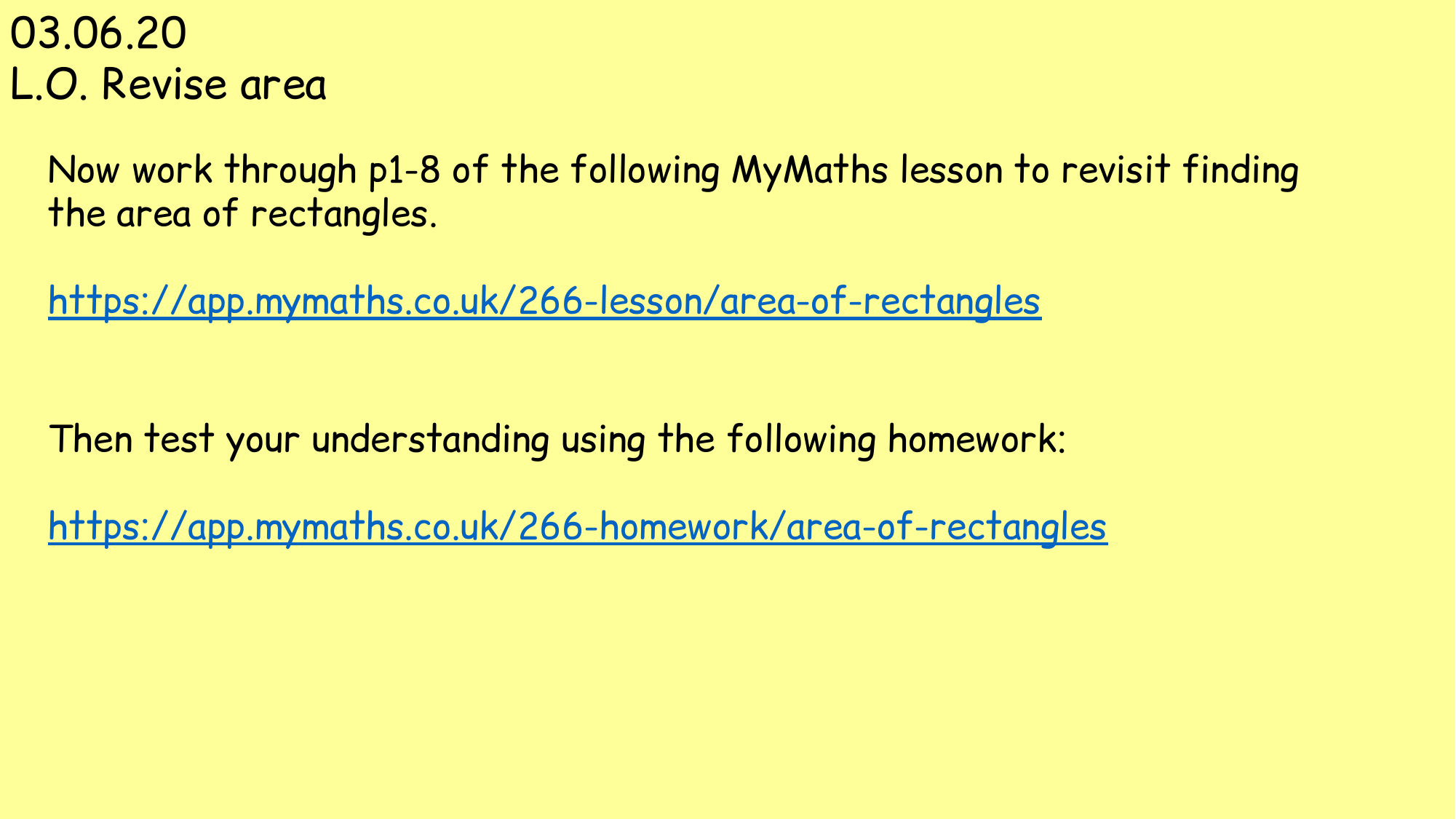

03.06.20
L.O. Revise area
Now work through p1-8 of the following MyMaths lesson to revisit finding the area of rectangles.

https://app.mymaths.co.uk/266-lesson/area-of-rectangles

Then test your understanding using the following homework:

https://app.mymaths.co.uk/266-homework/area-of-rectangles